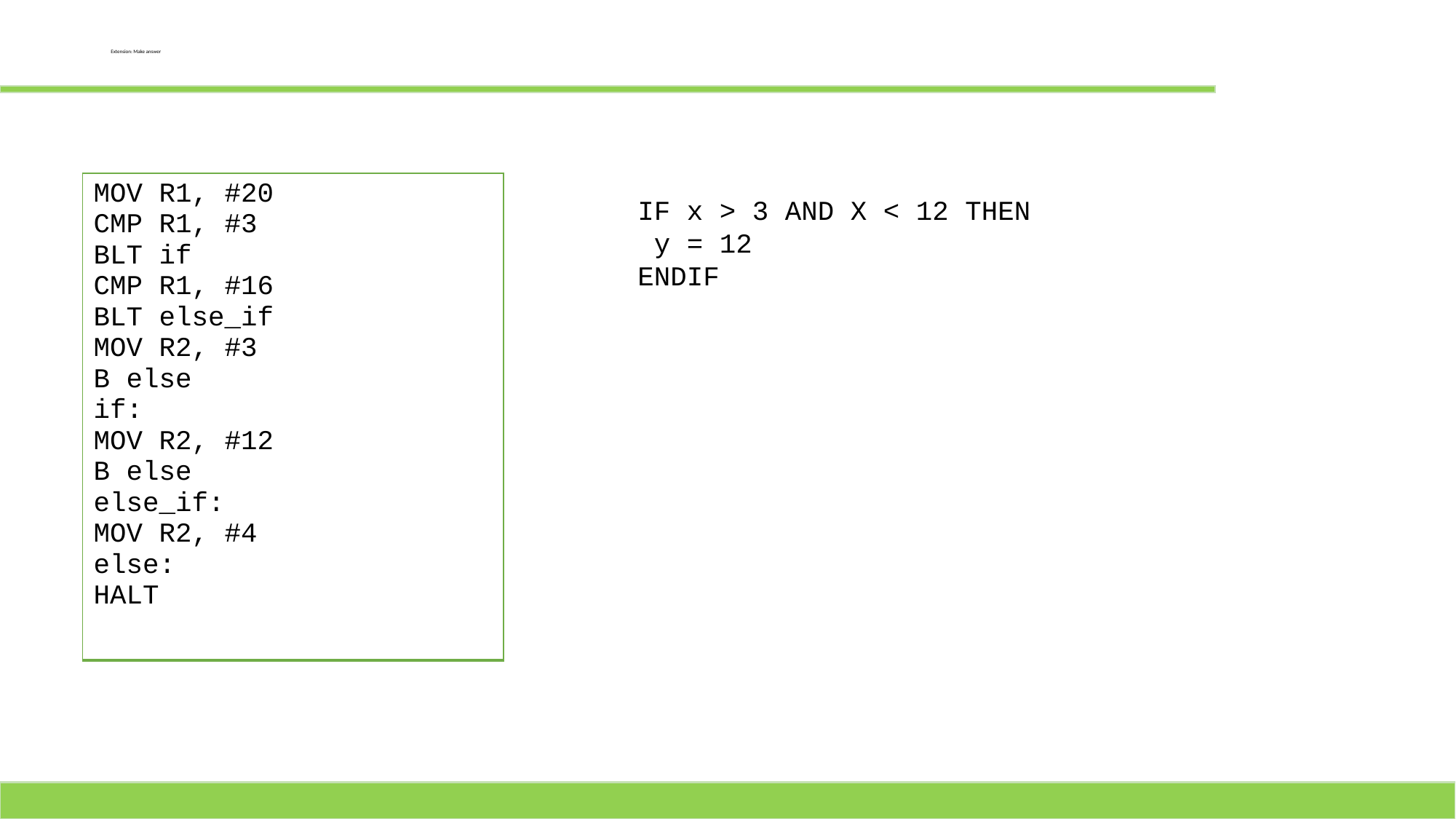

# Extension: Make answer
| MOV R1, #20 CMP R1, #3 BLT if CMP R1, #16 BLT else\_if MOV R2, #3 B else if: MOV R2, #12 B else else\_if: MOV R2, #4 else: HALT |
| --- |
IF x > 3 AND X < 12 THEN
 y = 12
ENDIF